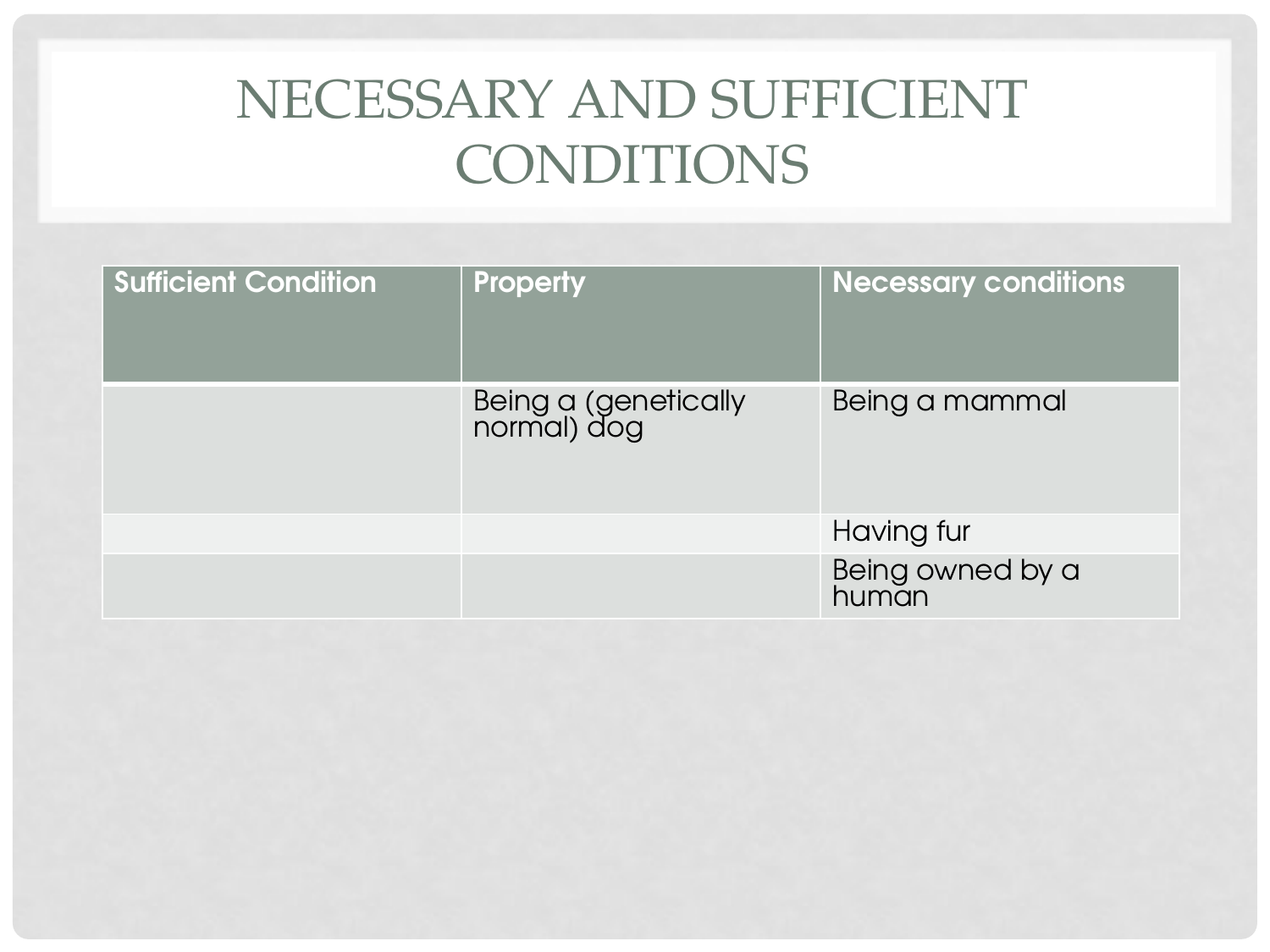

# Necessary and Sufficient Conditions

| Sufficient Condition | Property | Necessary conditions |
| --- | --- | --- |
|  | Being a (genetically normal) dog | Being a mammal |
|  |  | Having fur |
|  |  | Being owned by a human |